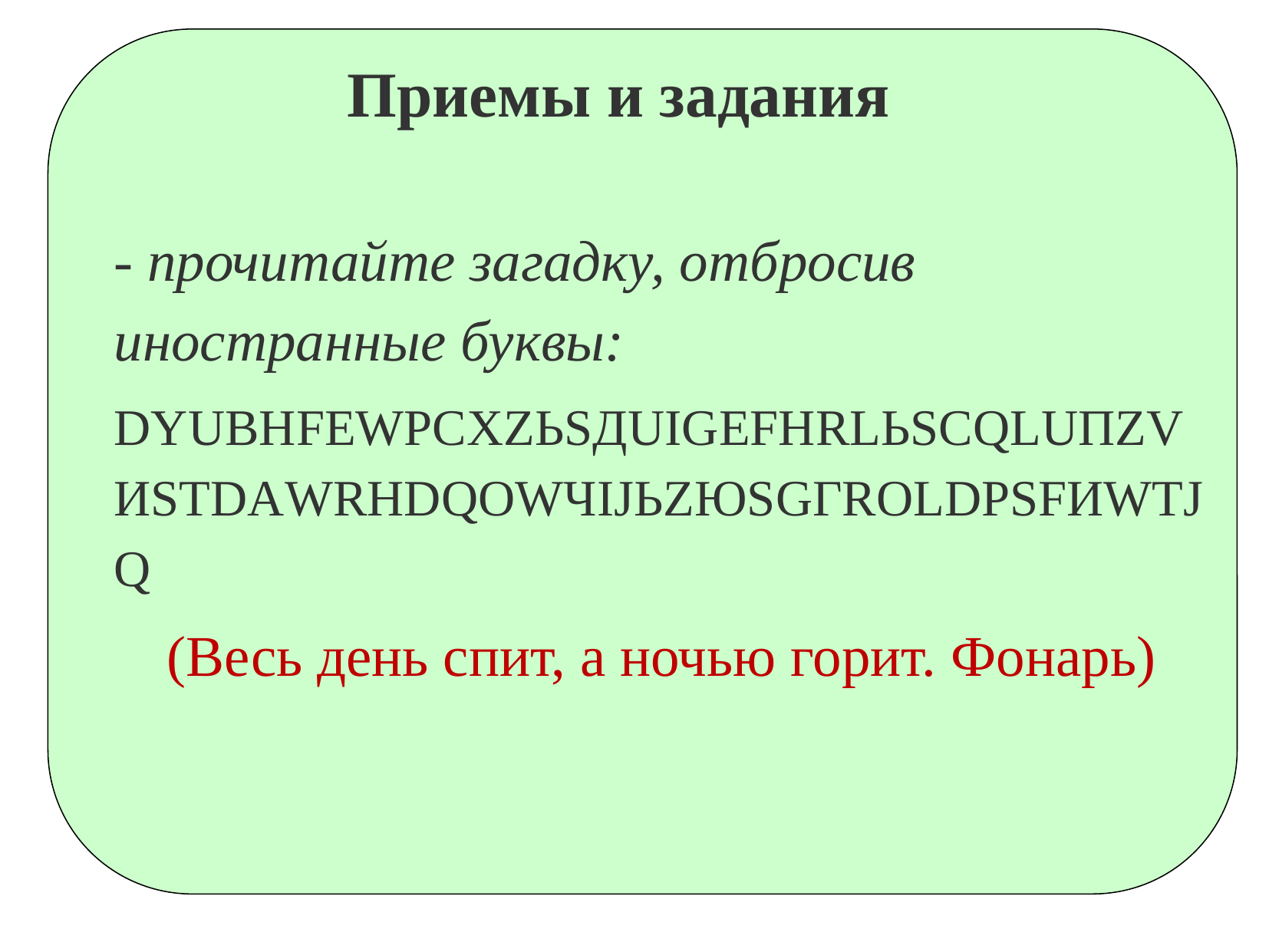

Приемы и задания

- прочитайте загадку, отбросив иностранные буквы:
DYUВHFЕWPСXZЬSДUIGЕFНRLЬSСQLUПZVИSТDАWRНDQОWЧIJЬZЮSGГRОLDРSFИWТJQ
(Весь день спит, а ночью горит. Фонарь)